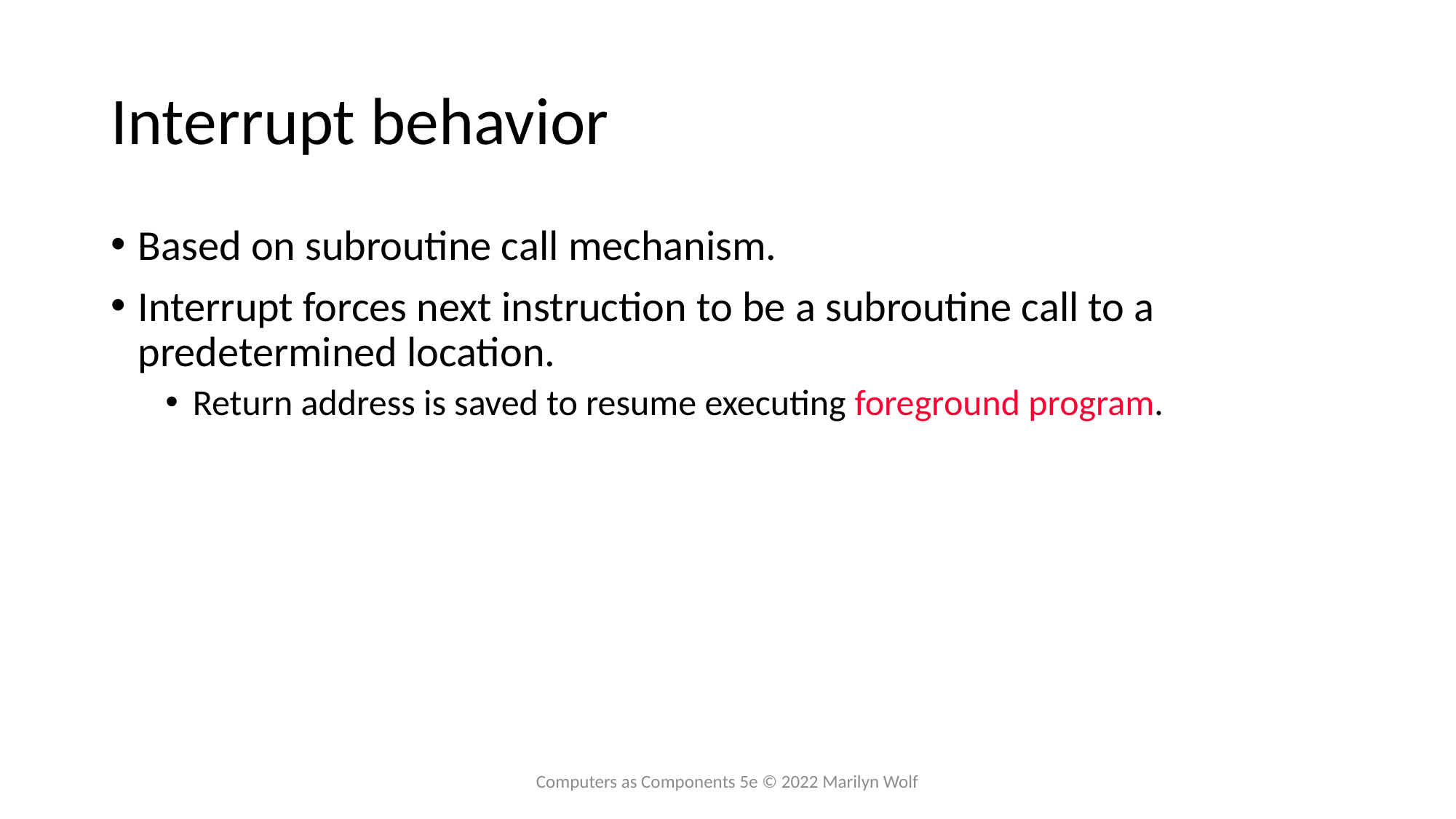

# Interrupt behavior
Based on subroutine call mechanism.
Interrupt forces next instruction to be a subroutine call to a predetermined location.
Return address is saved to resume executing foreground program.
Computers as Components 5e © 2022 Marilyn Wolf